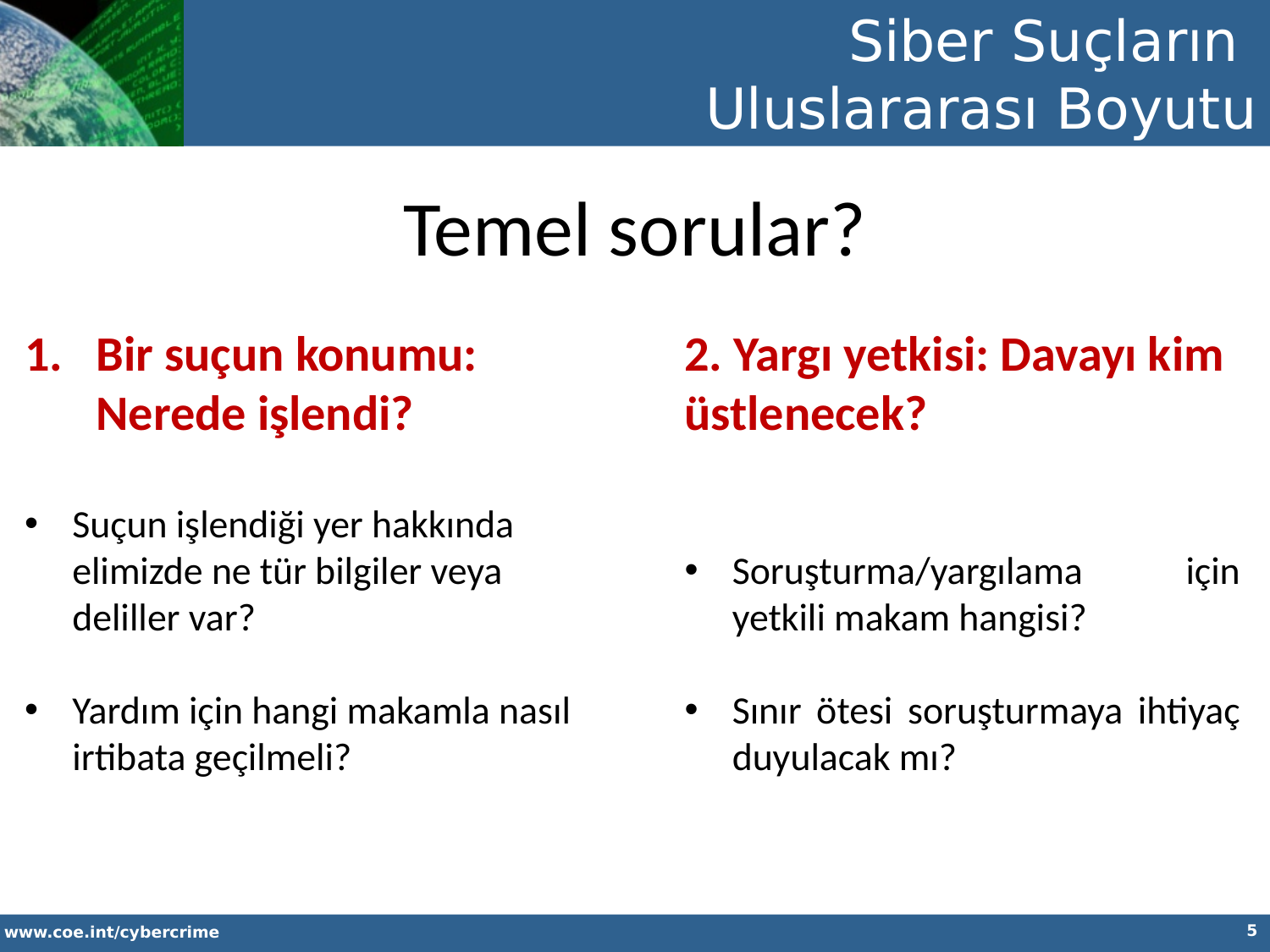

Siber Suçların
Uluslararası Boyutu
Temel sorular?
Bir suçun konumu: Nerede işlendi?

Suçun işlendiği yer hakkında elimizde ne tür bilgiler veya deliller var?

Yardım için hangi makamla nasıl irtibata geçilmeli?
2. Yargı yetkisi: Davayı kim üstlenecek?

Soruşturma/yargılama için yetkili makam hangisi?

Sınır ötesi soruşturmaya ihtiyaç duyulacak mı?
5